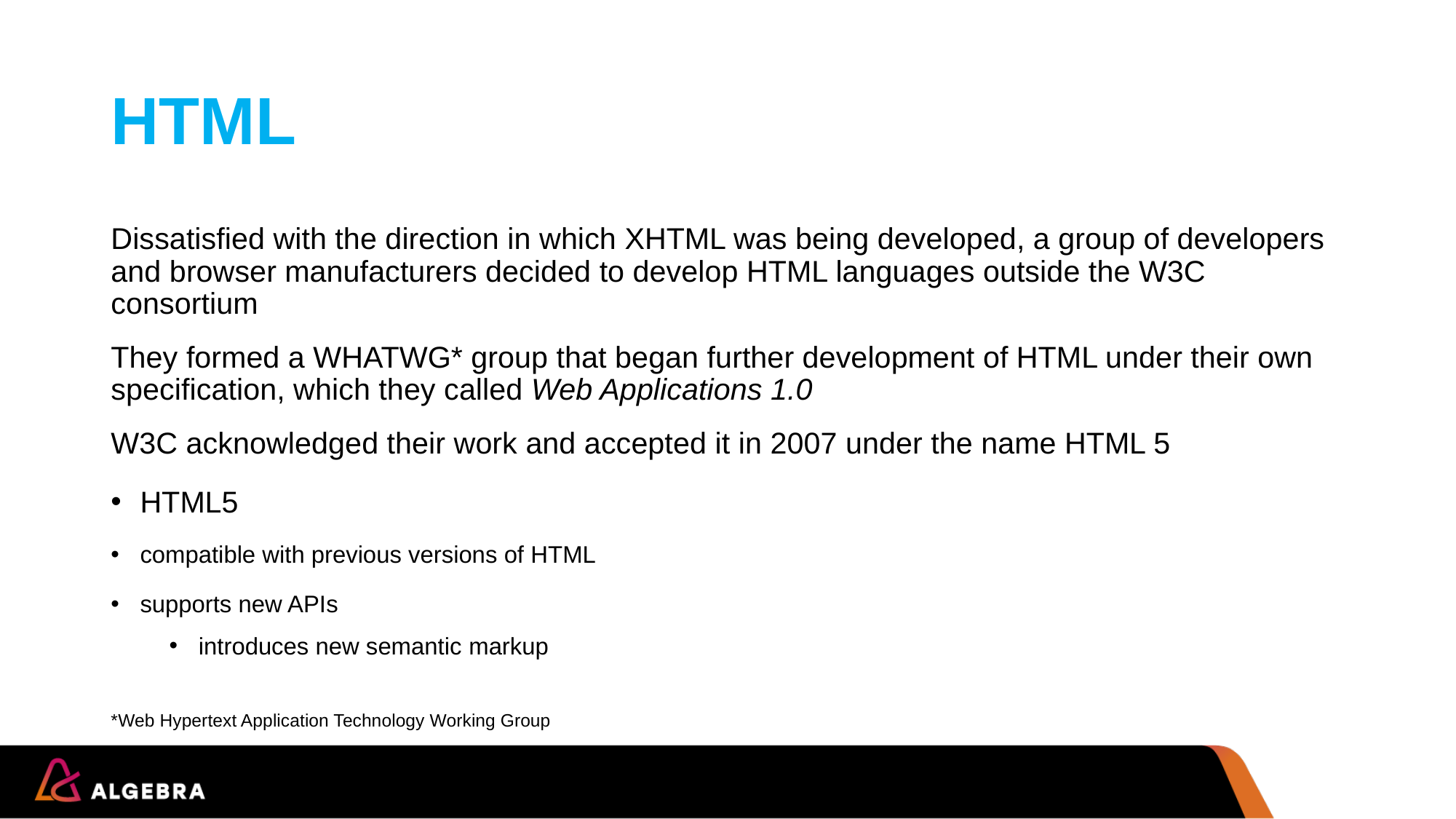

# HTML
Dissatisfied with the direction in which XHTML was being developed, a group of developers and browser manufacturers decided to develop HTML languages outside the W3C consortium
They formed a WHATWG* group that began further development of HTML under their own specification, which they called Web Applications 1.0
W3C acknowledged their work and accepted it in 2007 under the name HTML 5
HTML5
compatible with previous versions of HTML
supports new APIs
introduces new semantic markup
*Web Hypertext Application Technology Working Group